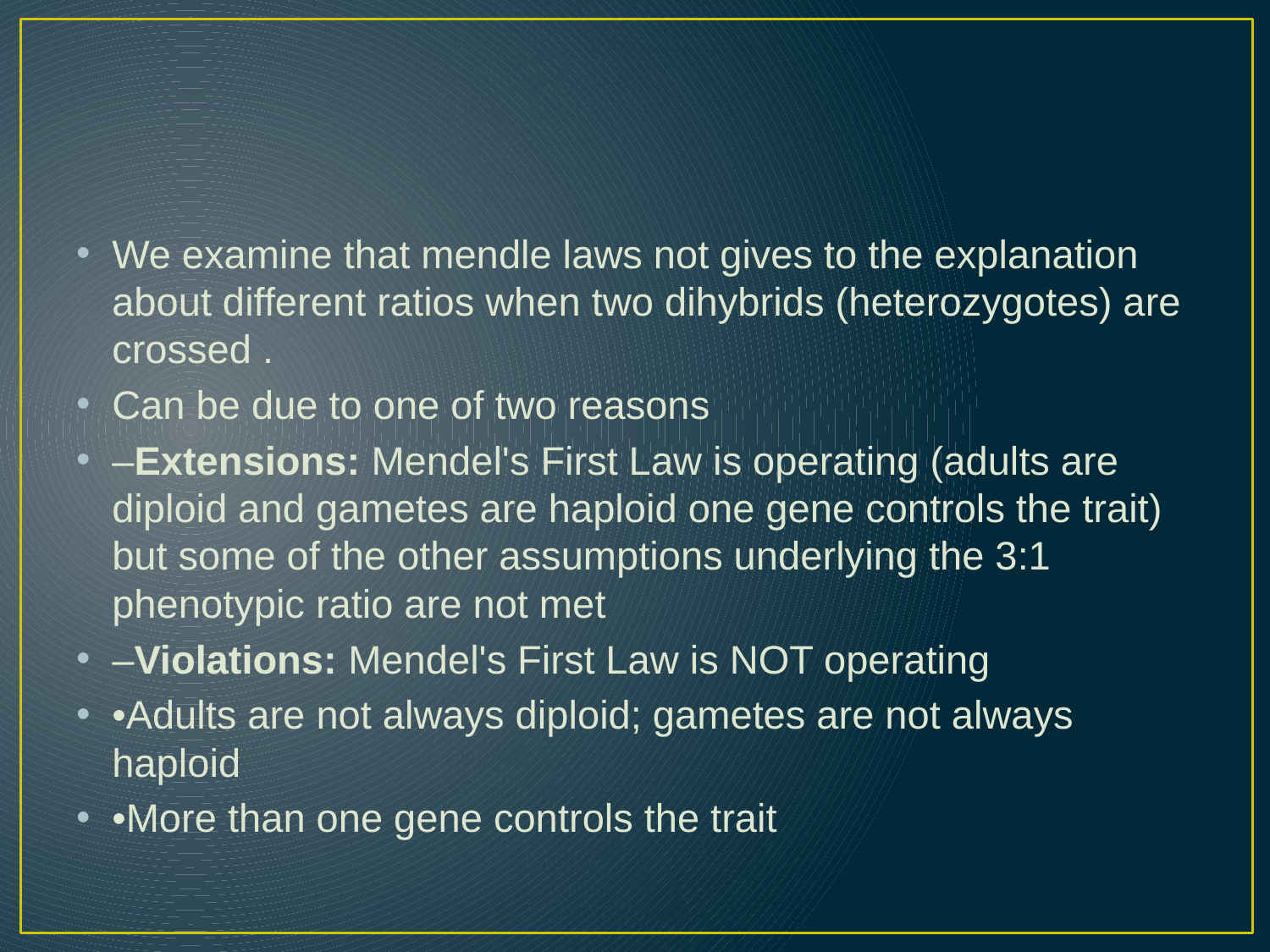

#
We examine that mendle laws not gives to the explanation about different ratios when two dihybrids (heterozygotes) are crossed .
Can be due to one of two reasons
–Extensions: Mendel's First Law is operating (adults are diploid and gametes are haploid one gene controls the trait) but some of the other assumptions underlying the 3:1 phenotypic ratio are not met
–Violations: Mendel's First Law is NOT operating
•Adults are not always diploid; gametes are not always haploid
•More than one gene controls the trait